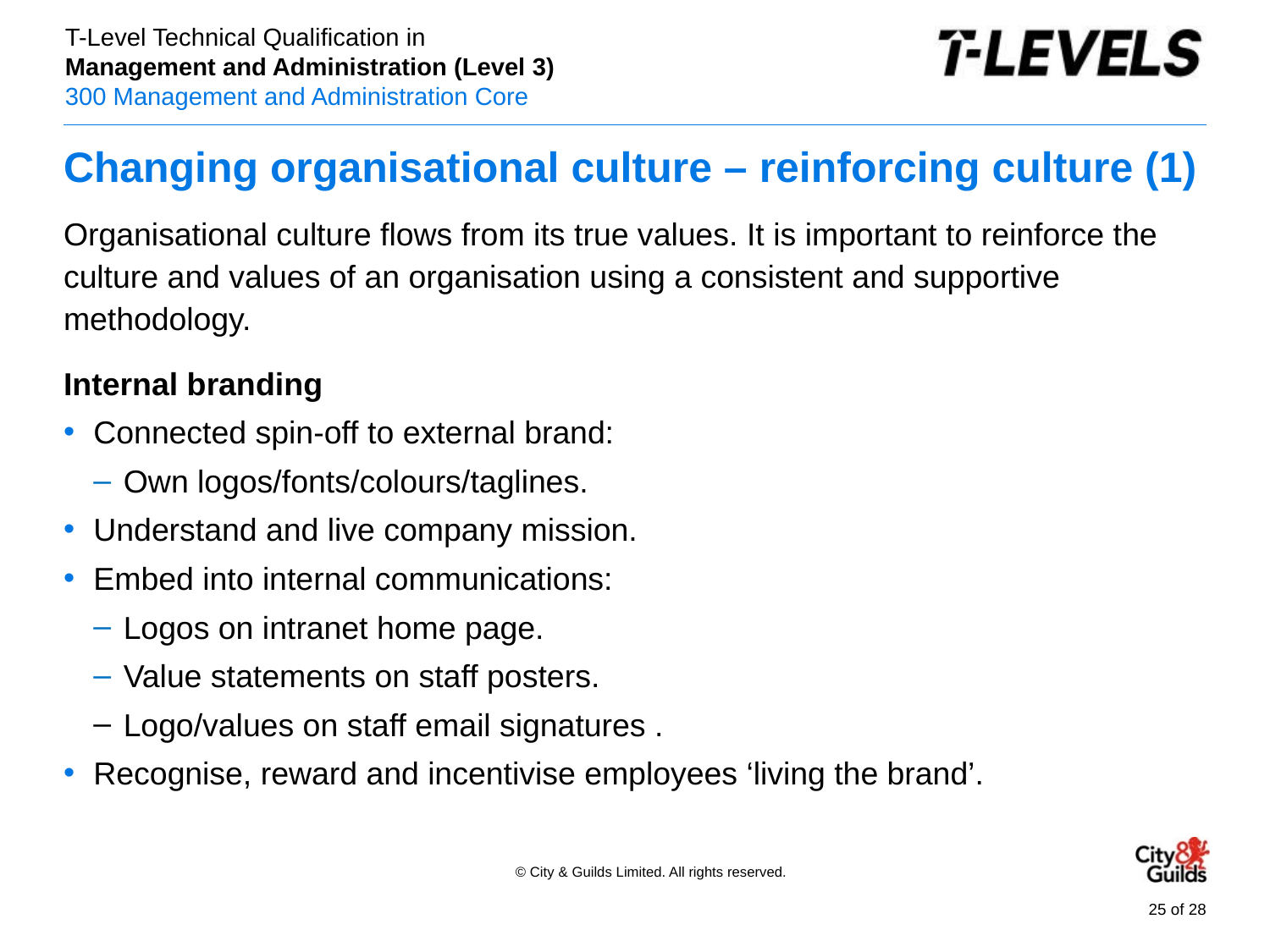

# Changing organisational culture – reinforcing culture (1)
Organisational culture flows from its true values. It is important to reinforce the culture and values of an organisation using a consistent and supportive methodology.
Internal branding
Connected spin-off to external brand:
Own logos/fonts/colours/taglines.
Understand and live company mission.
Embed into internal communications:
Logos on intranet home page.
Value statements on staff posters.
Logo/values on staff email signatures .
Recognise, reward and incentivise employees ‘living the brand’.